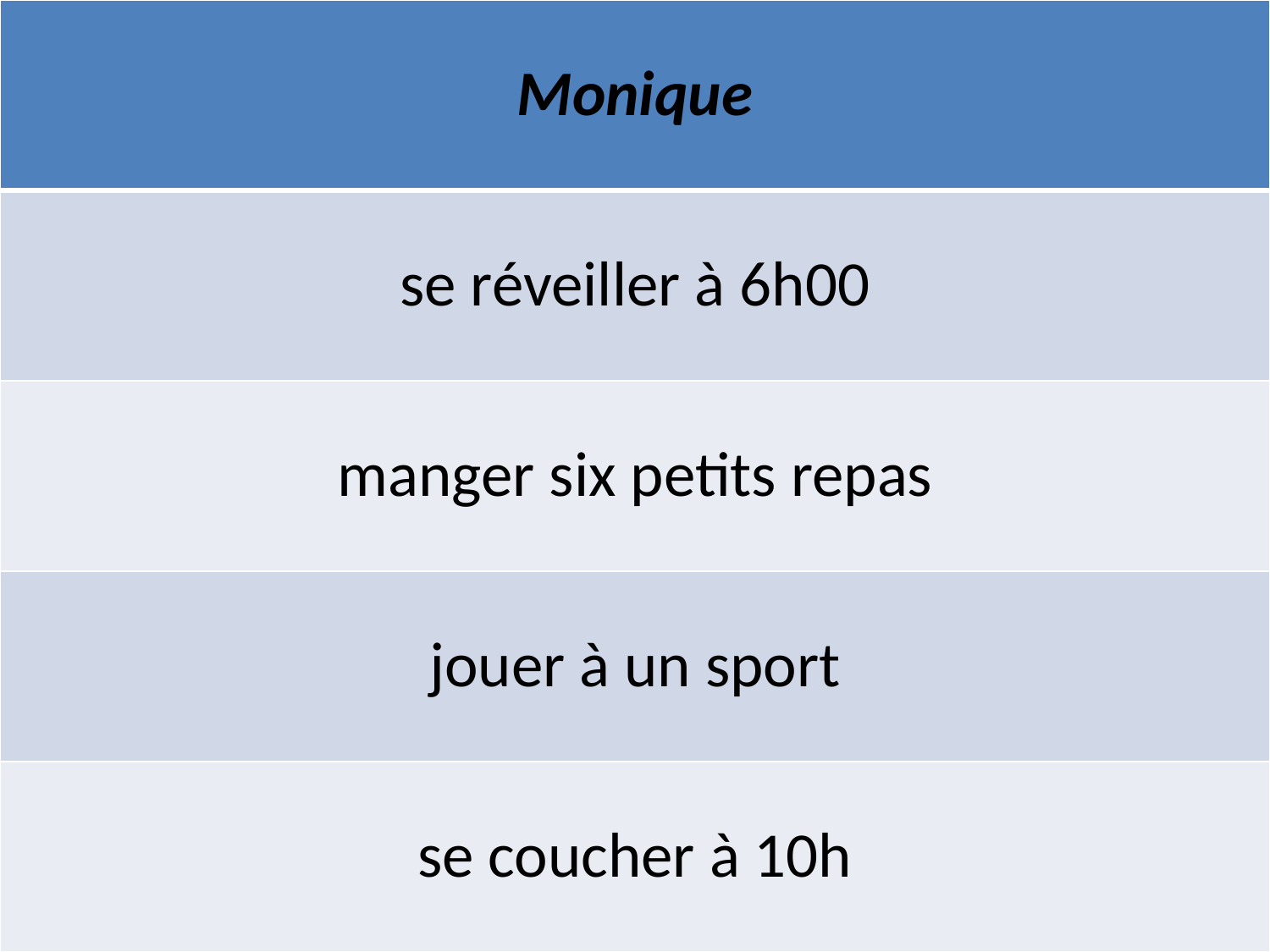

| Monique |
| --- |
| se réveiller à 6h00 |
| manger six petits repas |
| jouer à un sport |
| se coucher à 10h |